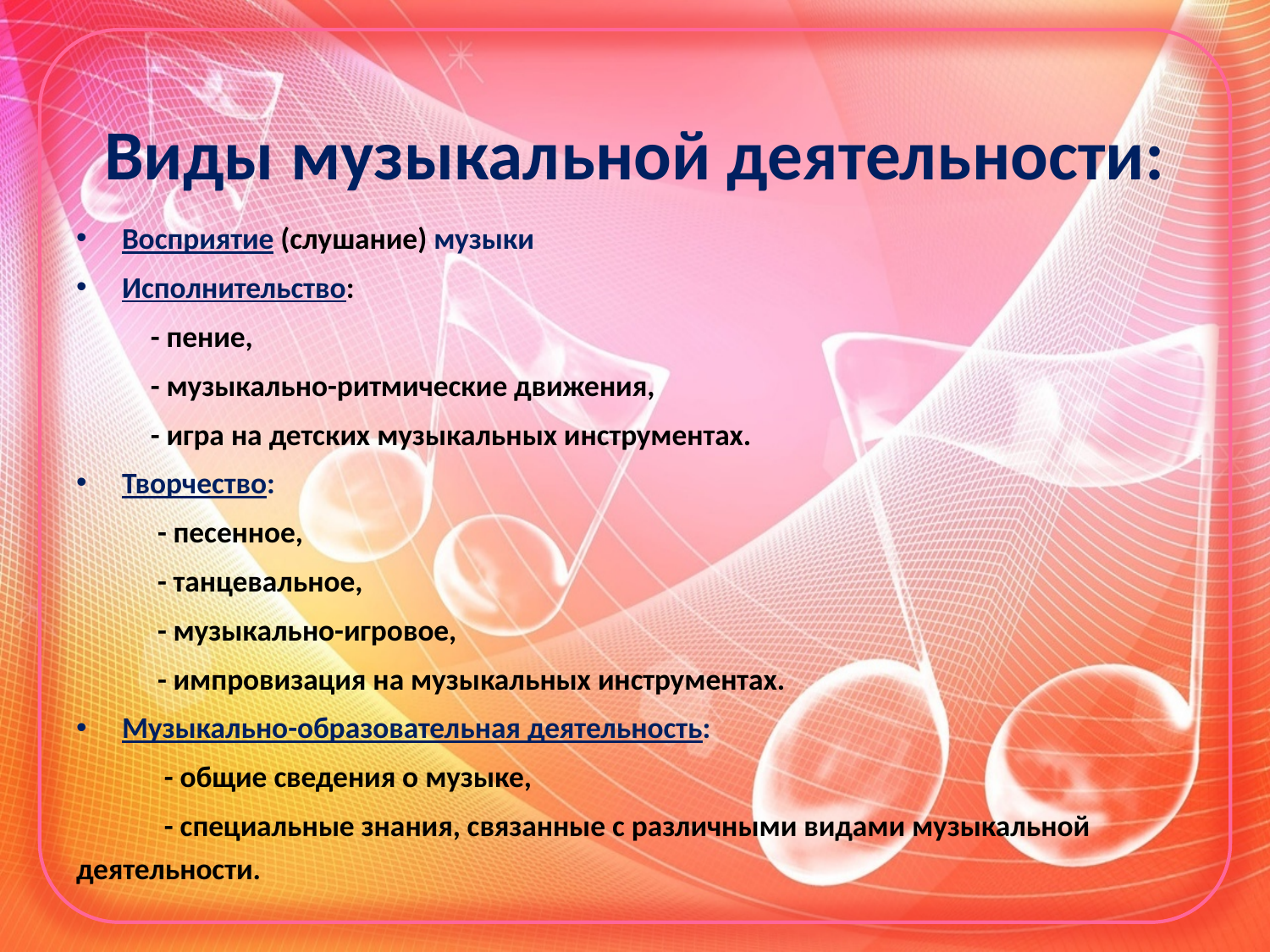

# Виды музыкальной деятельности:
Восприятие (слушание) музыки
Исполнительство:
           - пение,
           - музыкально-ритмические движения,
           - игра на детских музыкальных инструментах.
Творчество:
            - песенное,
            - танцевальное,
            - музыкально-игровое,
            - импровизация на музыкальных инструментах.
Музыкально-образовательная деятельность:
             - общие сведения о музыке,
             - специальные знания, связанные с различными видами музыкальной деятельности.